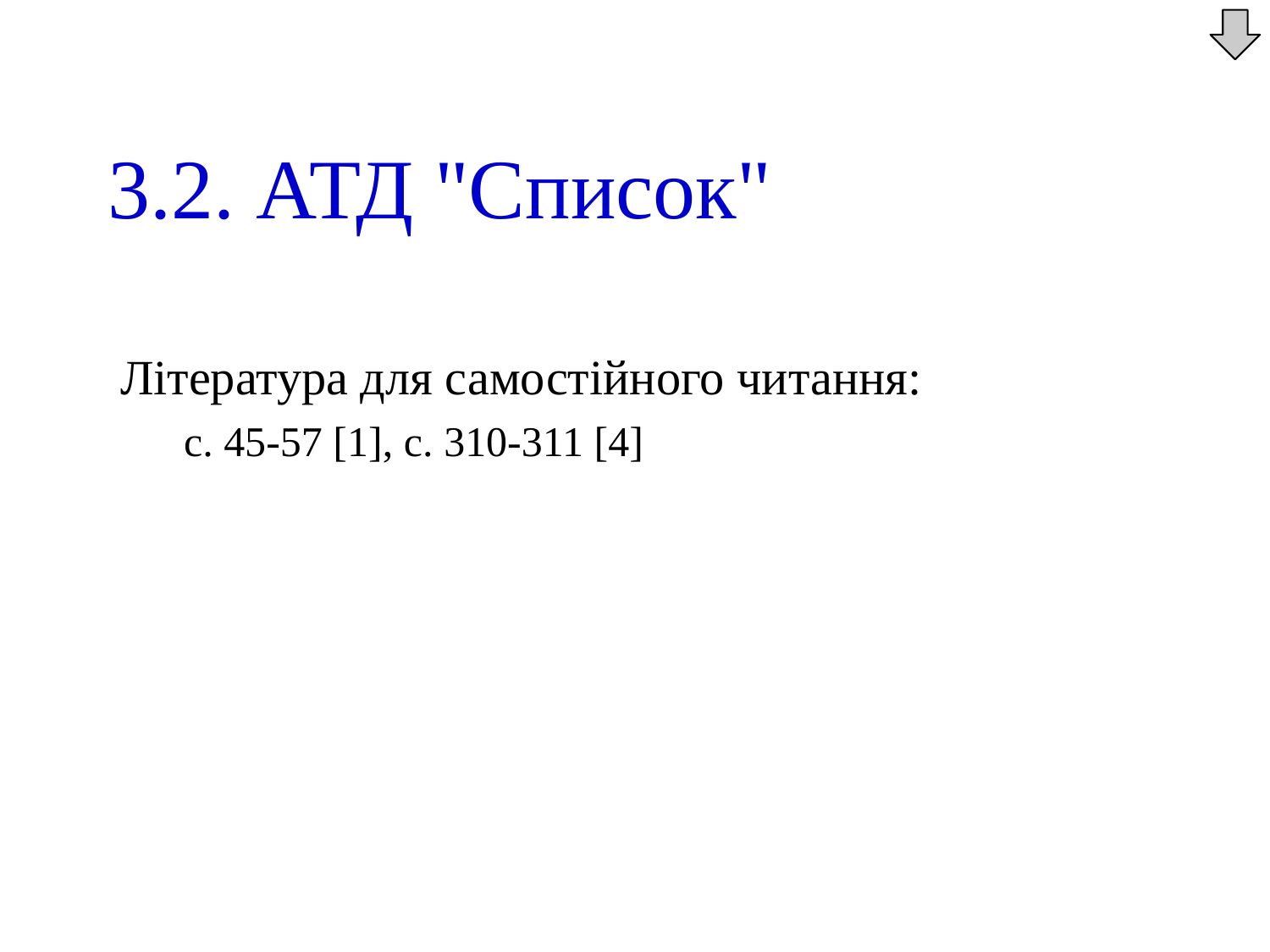

3.2. АТД "Список"
Література для самостійного читання:
с. 45-57 [1], с. 310-311 [4]